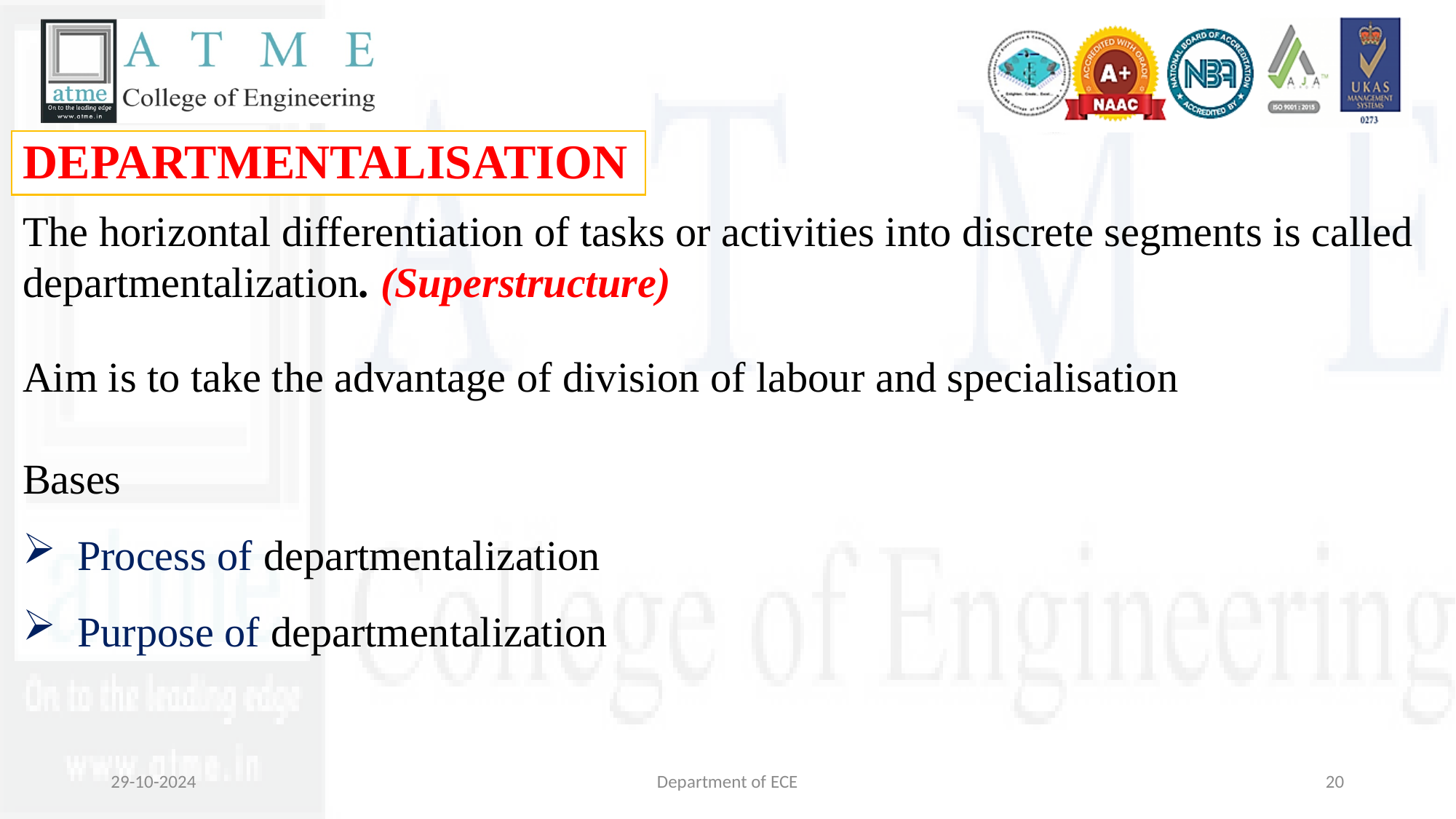

DEPARTMENTALISATION
The horizontal differentiation of tasks or activities into discrete segments is called departmentalization. (Superstructure)

Aim is to take the advantage of division of labour and specialisation

Bases
Process of departmentalization
Purpose of departmentalization

29-10-2024
Department of ECE
20